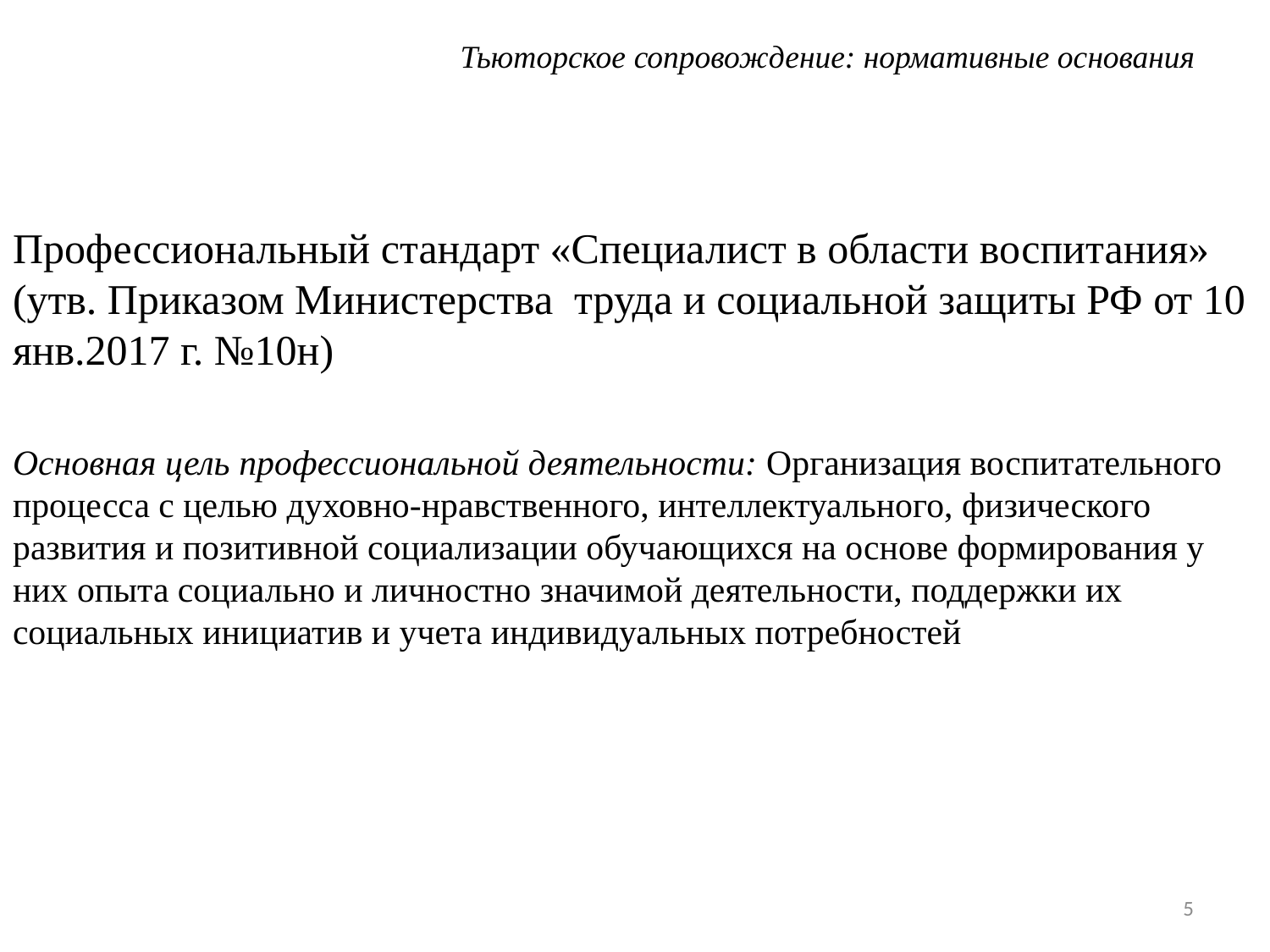

# Тьюторское сопровождение: нормативные основания

Профессиональный стандарт «Специалист в области воспитания» (утв. Приказом Министерства  труда и социальной защиты РФ от 10 янв.2017 г. №10н)

Основная цель профессиональной деятельности: Организация воспитательного процесса с целью духовно-нравственного, интеллектуального, физического развития и позитивной социализации обучающихся на основе формирования у них опыта социально и личностно значимой деятельности, поддержки их социальных инициатив и учета индивидуальных потребностей
5